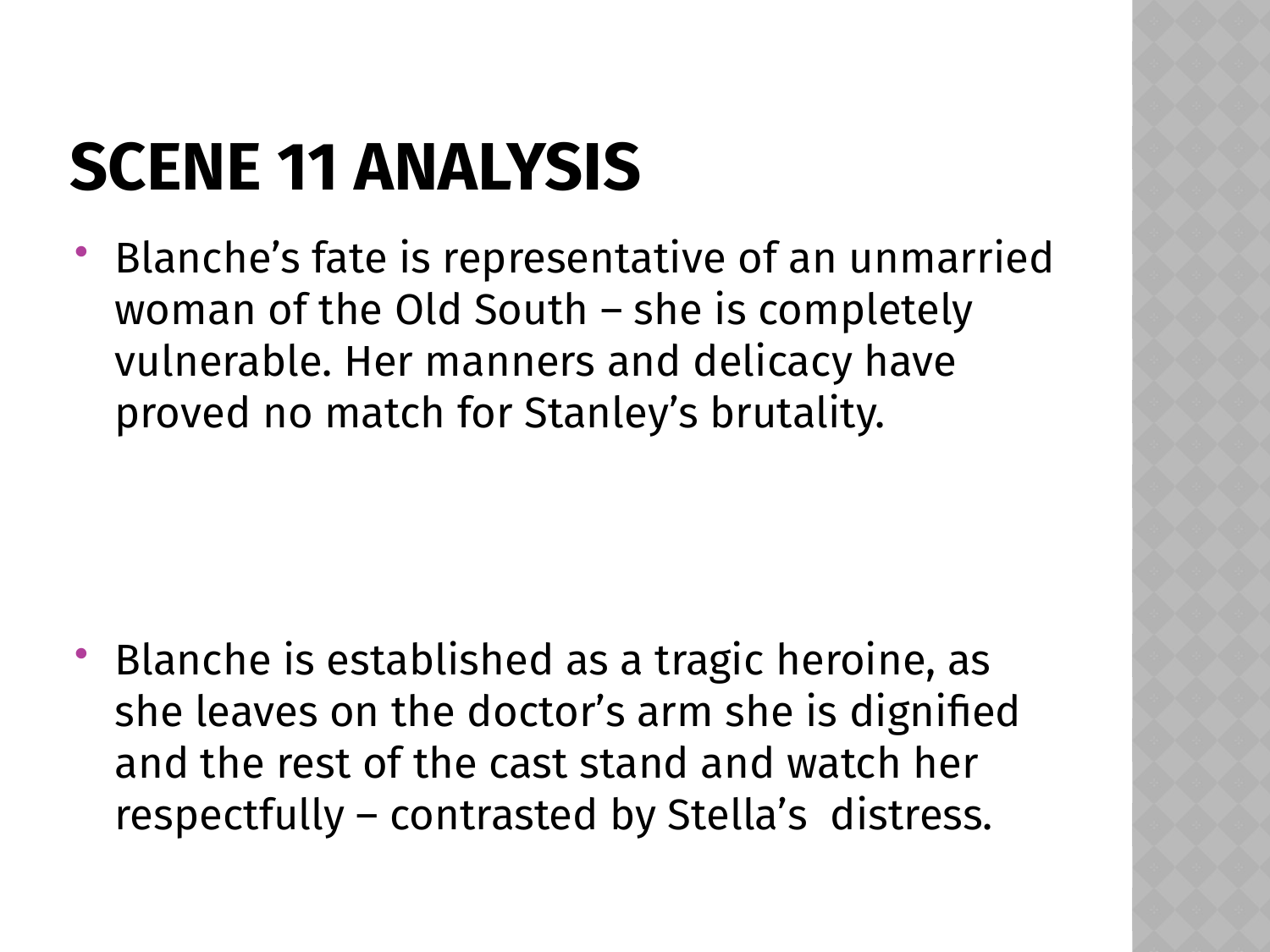

# SCENE 11 ANALYSIS
Blanche’s fate is representative of an unmarried woman of the Old South – she is completely vulnerable. Her manners and delicacy have proved no match for Stanley’s brutality.

Blanche is established as a tragic heroine, as she leaves on the doctor’s arm she is dignified and the rest of the cast stand and watch her respectfully – contrasted by Stella’s  distress.